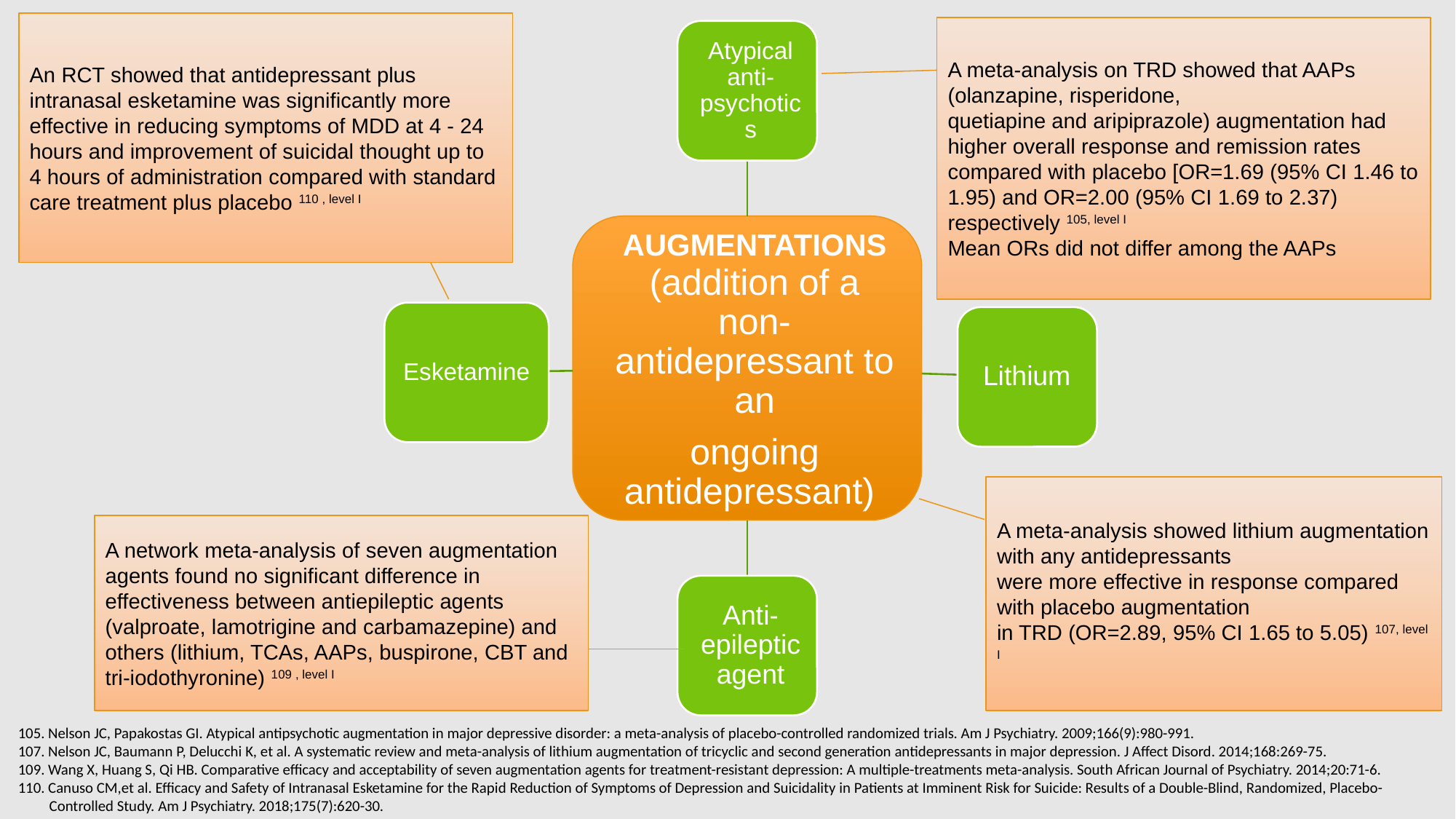

An RCT showed that antidepressant plus intranasal esketamine was significantly more effective in reducing symptoms of MDD at 4 - 24 hours and improvement of suicidal thought up to 4 hours of administration compared with standard care treatment plus placebo 110 , level I
A meta-analysis on TRD showed that AAPs (olanzapine, risperidone,
quetiapine and aripiprazole) augmentation had higher overall response and remission rates compared with placebo [OR=1.69 (95% CI 1.46 to 1.95) and OR=2.00 (95% CI 1.69 to 2.37) respectively 105, level I
Mean ORs did not differ among the AAPs
AUGMENTATIONS (addition of a non-antidepressant to an
ongoing antidepressant)
Atypical anti-psychotics
Lithium
Anti-epileptic agent
Esketamine
A meta-analysis showed lithium augmentation with any antidepressants
were more effective in response compared with placebo augmentation
in TRD (OR=2.89, 95% CI 1.65 to 5.05) 107, level I
A network meta-analysis of seven augmentation agents found no significant difference in effectiveness between antiepileptic agents
(valproate, lamotrigine and carbamazepine) and others (lithium, TCAs, AAPs, buspirone, CBT and tri-iodothyronine) 109 , level I
105. Nelson JC, Papakostas GI. Atypical antipsychotic augmentation in major depressive disorder: a meta-analysis of placebo-controlled randomized trials. Am J Psychiatry. 2009;166(9):980-991.
107. Nelson JC, Baumann P, Delucchi K, et al. A systematic review and meta-analysis of lithium augmentation of tricyclic and second generation antidepressants in major depression. J Affect Disord. 2014;168:269-75.
109. Wang X, Huang S, Qi HB. Comparative efficacy and acceptability of seven augmentation agents for treatment-resistant depression: A multiple-treatments meta-analysis. South African Journal of Psychiatry. 2014;20:71-6.
110. Canuso CM,et al. Efficacy and Safety of Intranasal Esketamine for the Rapid Reduction of Symptoms of Depression and Suicidality in Patients at Imminent Risk for Suicide: Results of a Double-Blind, Randomized, Placebo-
         Controlled Study. Am J Psychiatry. 2018;175(7):620-30.